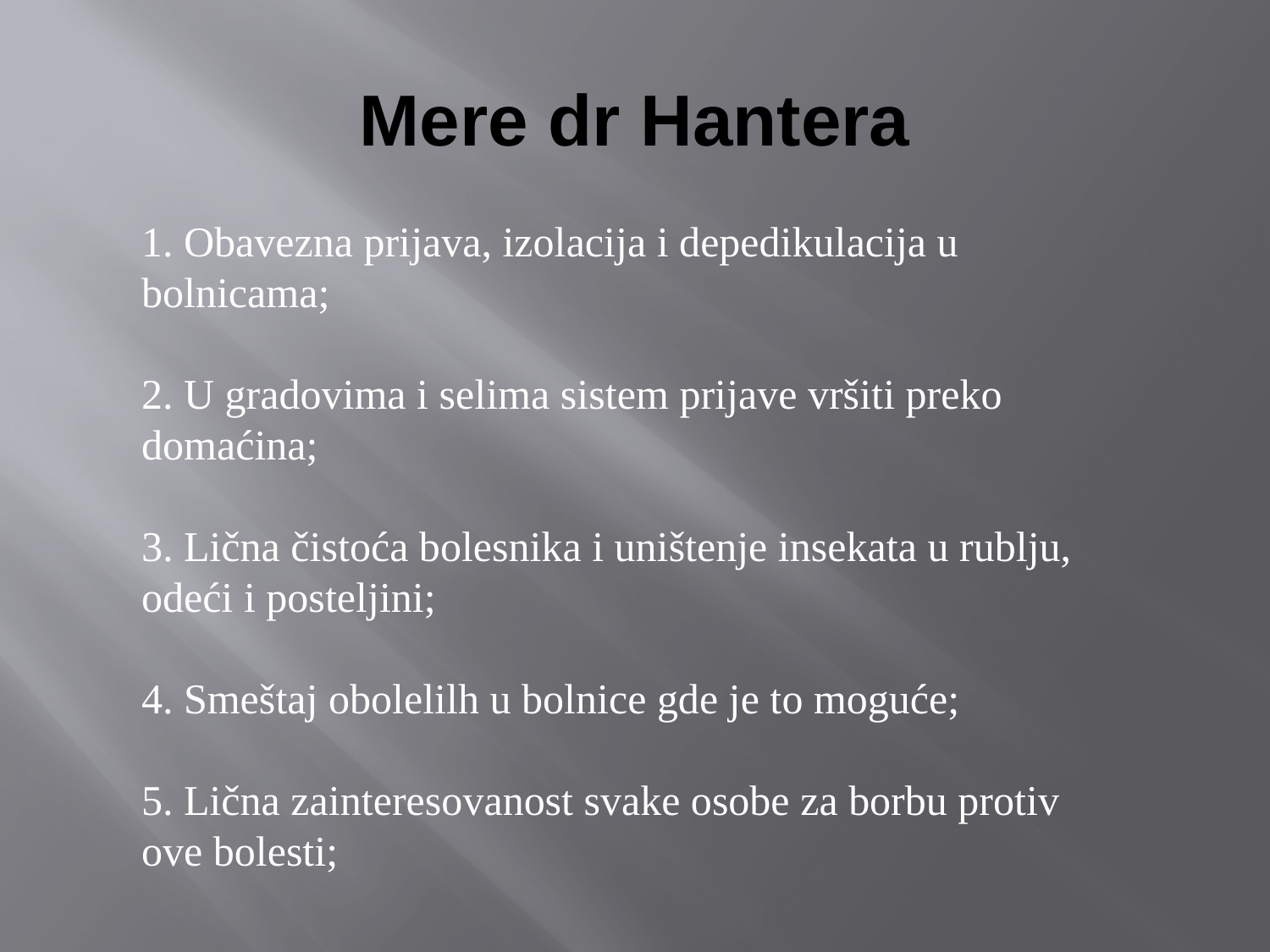

# Mere dr Hantera

1. Obavezna prijava, izolacija i depedikulacija u bolnicama;
2. U gradovima i selima sistem prijave vršiti preko domaćina;
3. Lična čistoća bolesnika i uništenje insekata u rublju, odeći i posteljini;
4. Smeštaj obolelilh u bolnice gde je to moguće;
5. Lična zainteresovanost svake osobe za borbu protiv ove bolesti;